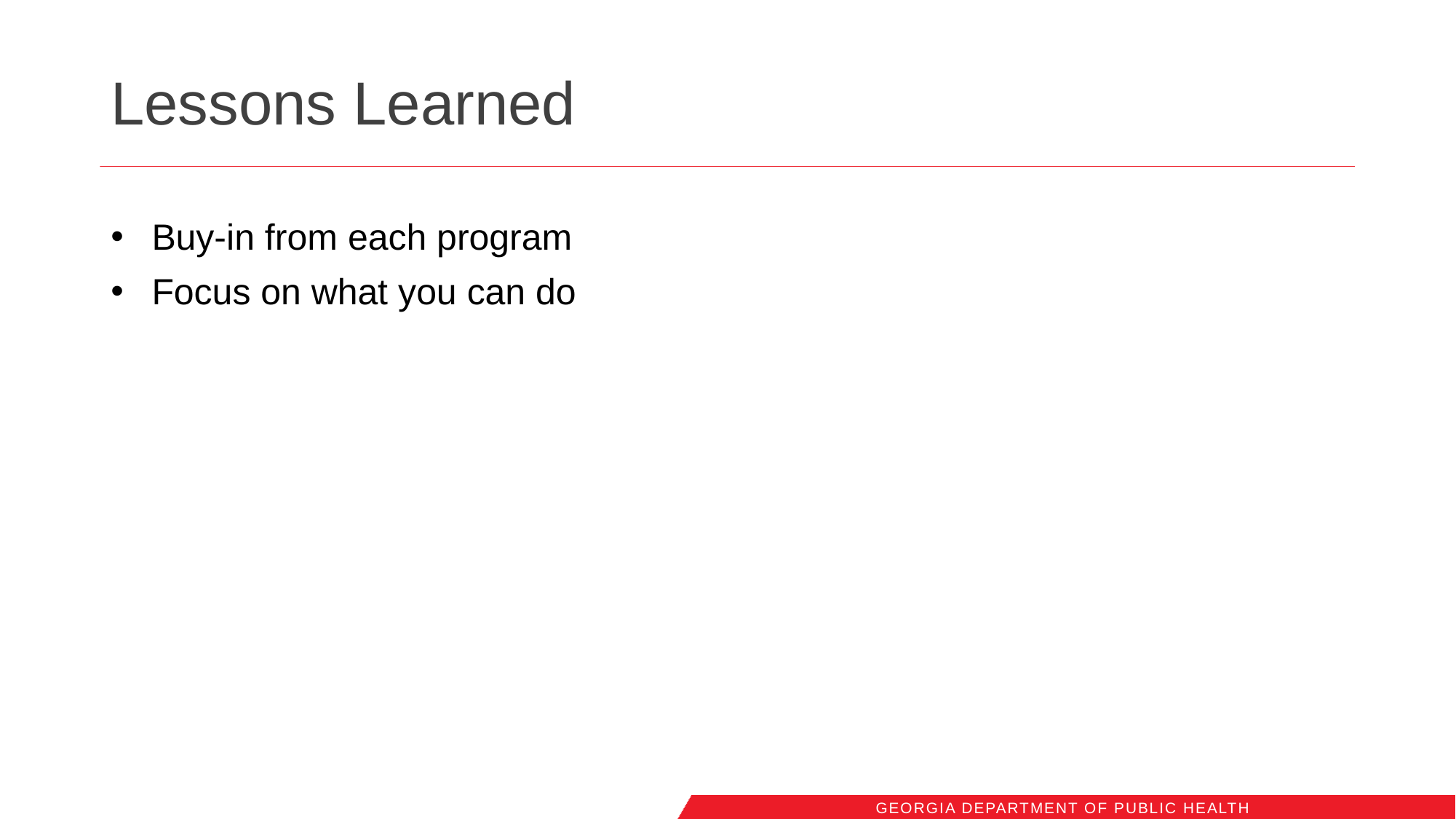

# Lessons Learned
Buy-in from each program
Focus on what you can do